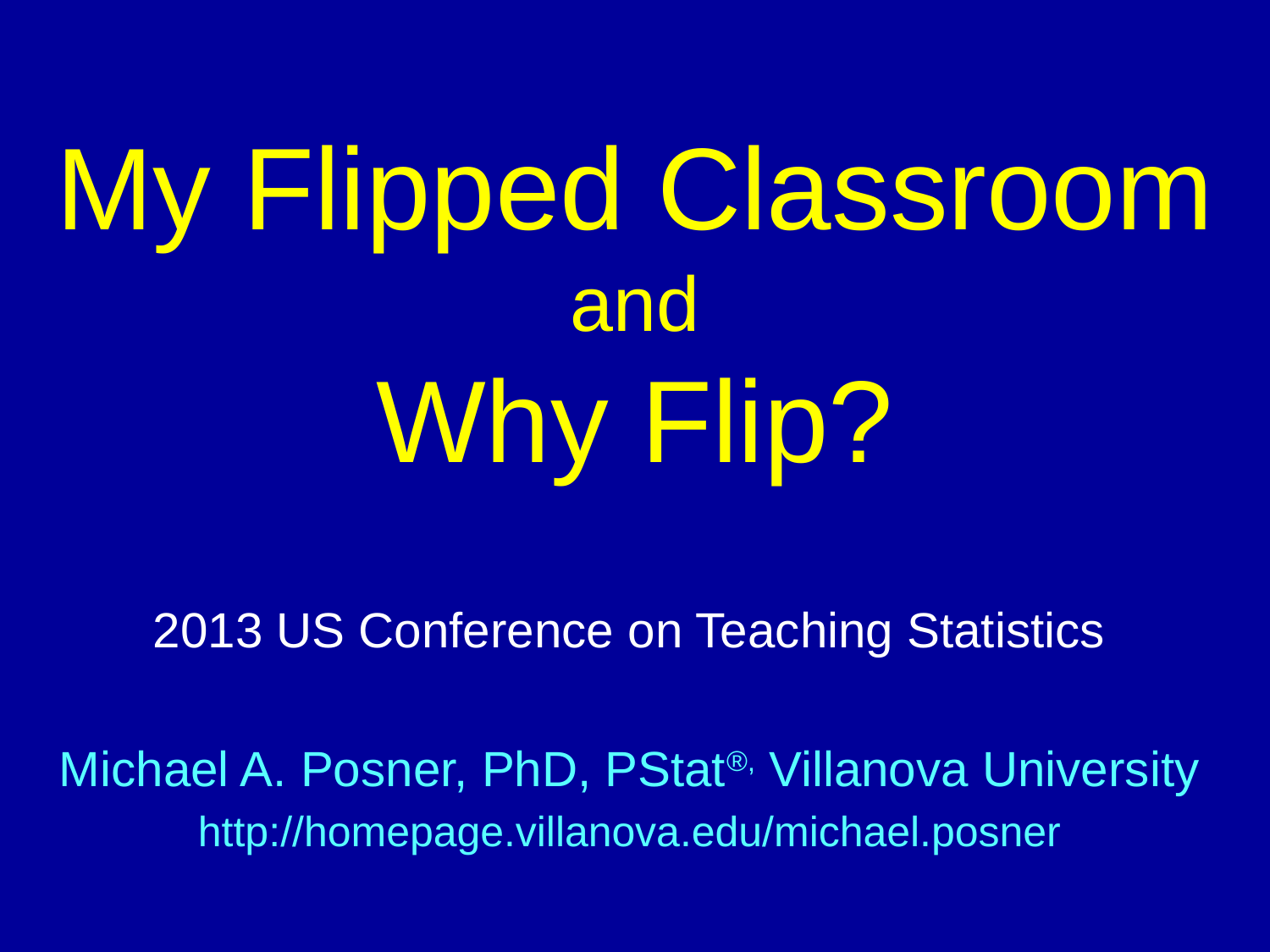

# My Flipped Classroom and Why Flip?
2013 US Conference on Teaching Statistics

Michael A. Posner, PhD, PStat®, Villanova University
http://homepage.villanova.edu/michael.posner